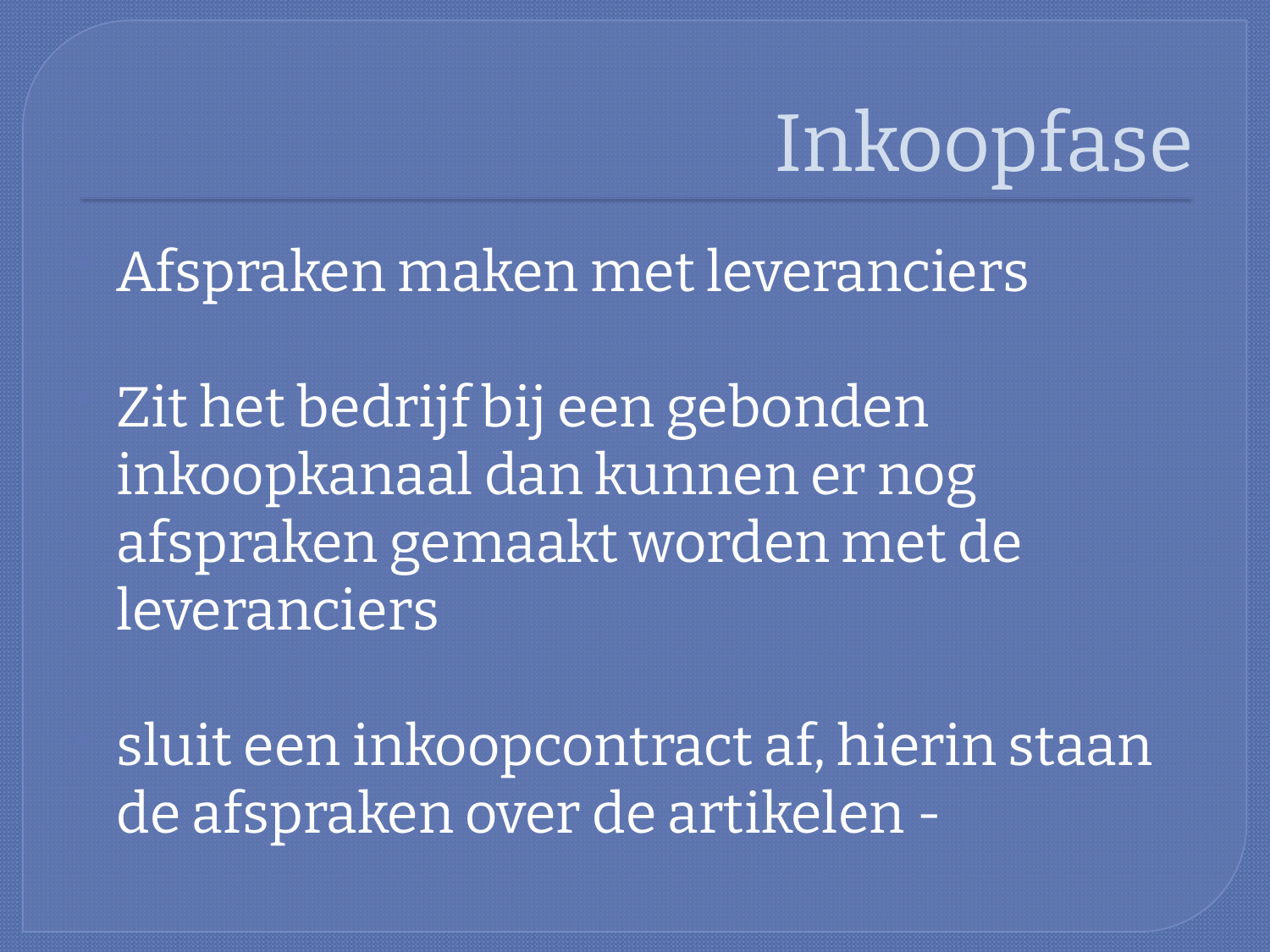

# Inkoopfase
Afspraken maken met leveranciers

Zit het bedrijf bij een gebonden inkoopkanaal dan kunnen er nog afspraken gemaakt worden met de leveranciers

sluit een inkoopcontract af, hierin staan de afspraken over de artikelen -